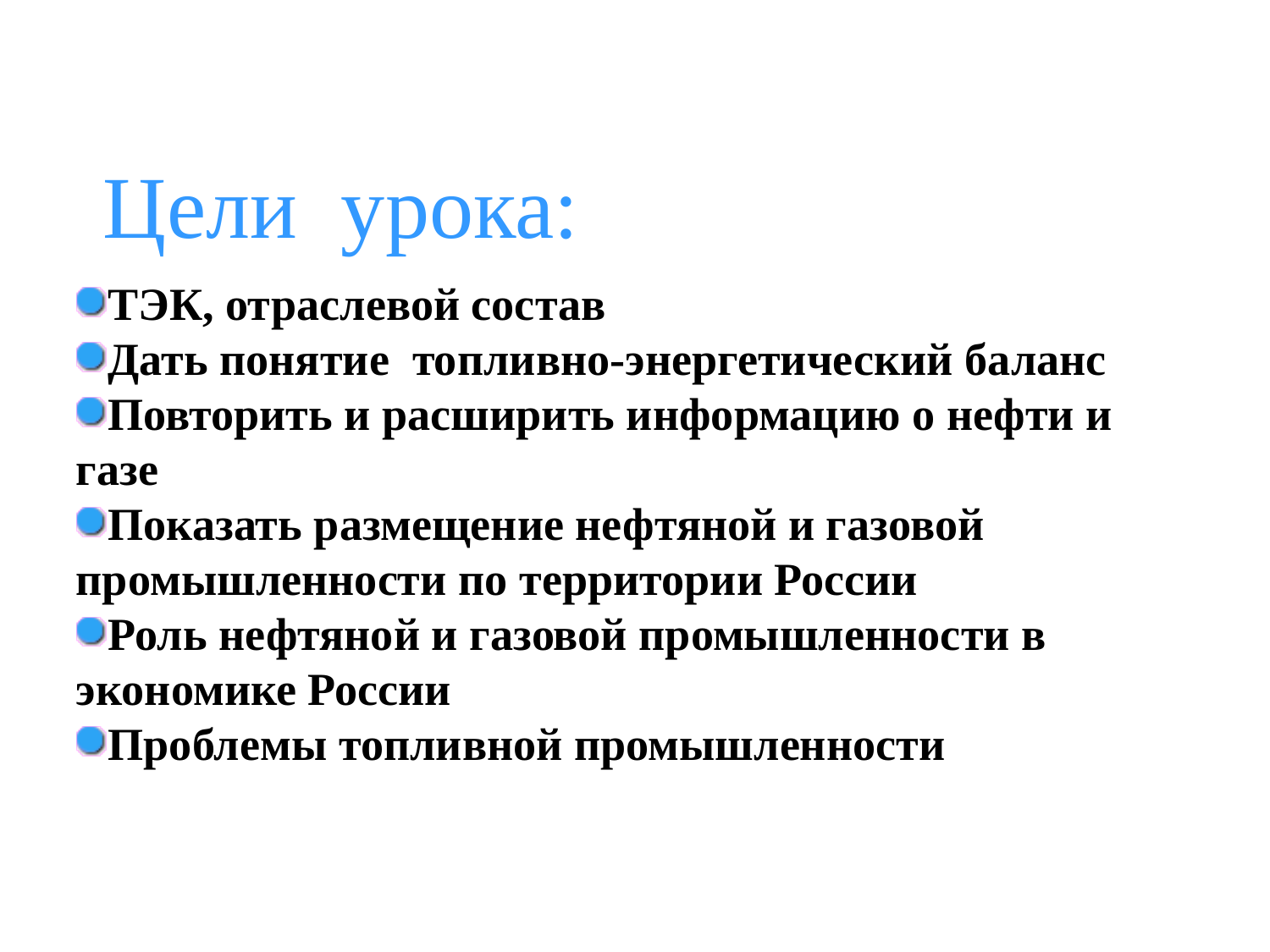

Цели  урока:
ТЭК, отраслевой состав
Дать понятие  топливно-энергетический баланс
Повторить и расширить информацию о нефти и газе
Показать размещение нефтяной и газовой промышленности по территории России
Роль нефтяной и газовой промышленности в экономике России
Проблемы топливной промышленности